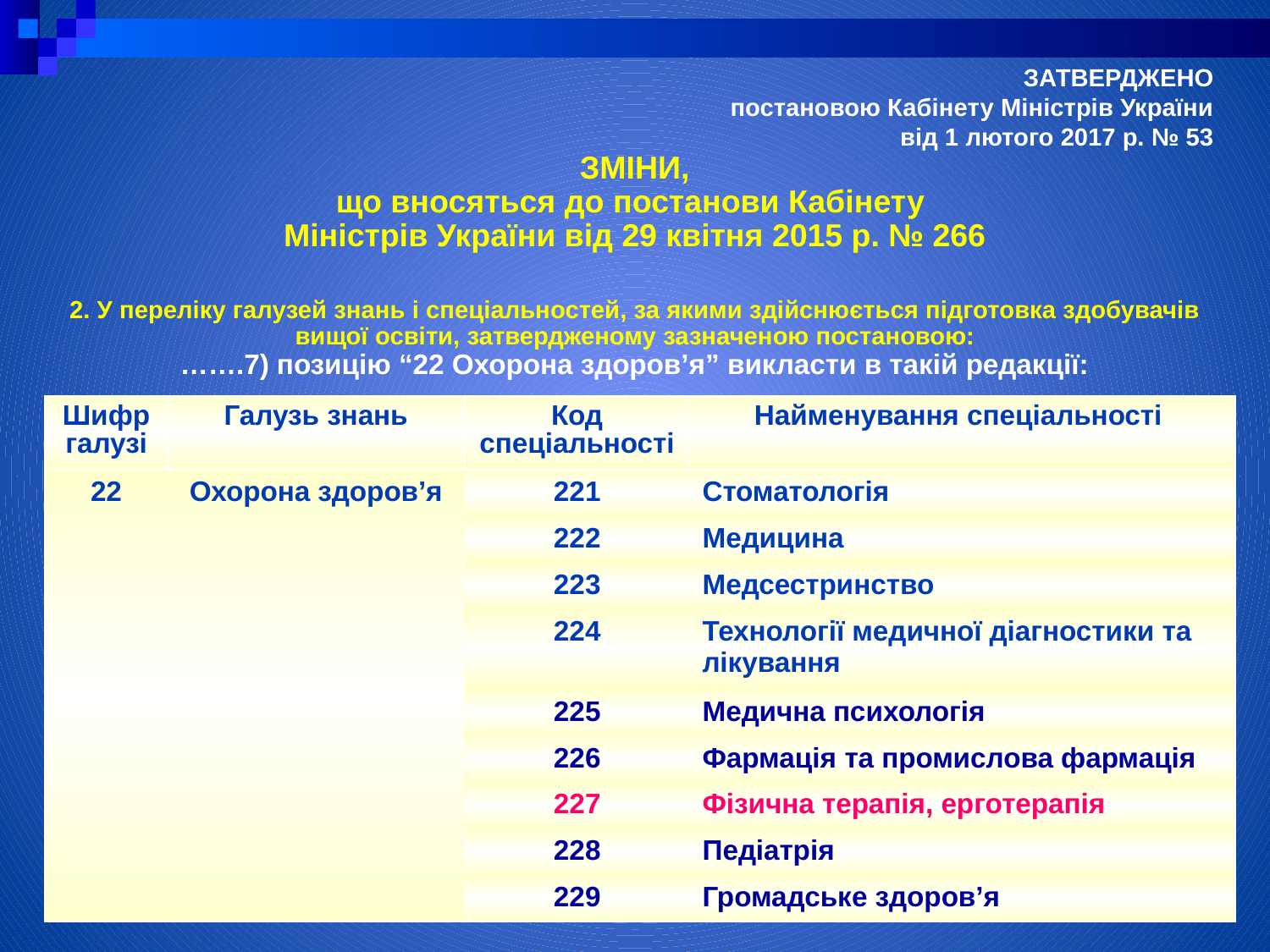

# ЗАТВЕРДЖЕНО постановою Кабінету Міністрів України від 1 лютого 2017 р. № 53
ЗМІНИ,
що вносяться до постанови Кабінету 
Міністрів України від 29 квітня 2015 р. № 266
2. У переліку галузей знань і спеціальностей, за якими здійснюється підготовка здобувачів вищої освіти, затвердженому зазначеною постановою:
…….7) позицію “22 Охорона здоров’я” викласти в такій редакції:
| Шифр галузі | Галузь знань | Код спеціальності | Найменування спеціальності |
| --- | --- | --- | --- |
| 22 | Охорона здоров’я | 221 | Стоматологія |
|  |  | 222 | Медицина |
|  |  | 223 | Медсестринство |
|  |  | 224 | Технології медичної діагностики та лікування |
|  |  | 225 | Медична психологія |
|  |  | 226 | Фармація та промислова фармація |
|  |  | 227 | Фізична терапія, ерготерапія |
|  |  | 228 | Педіатрія |
|  |  | 229 | Громадське здоров’я |